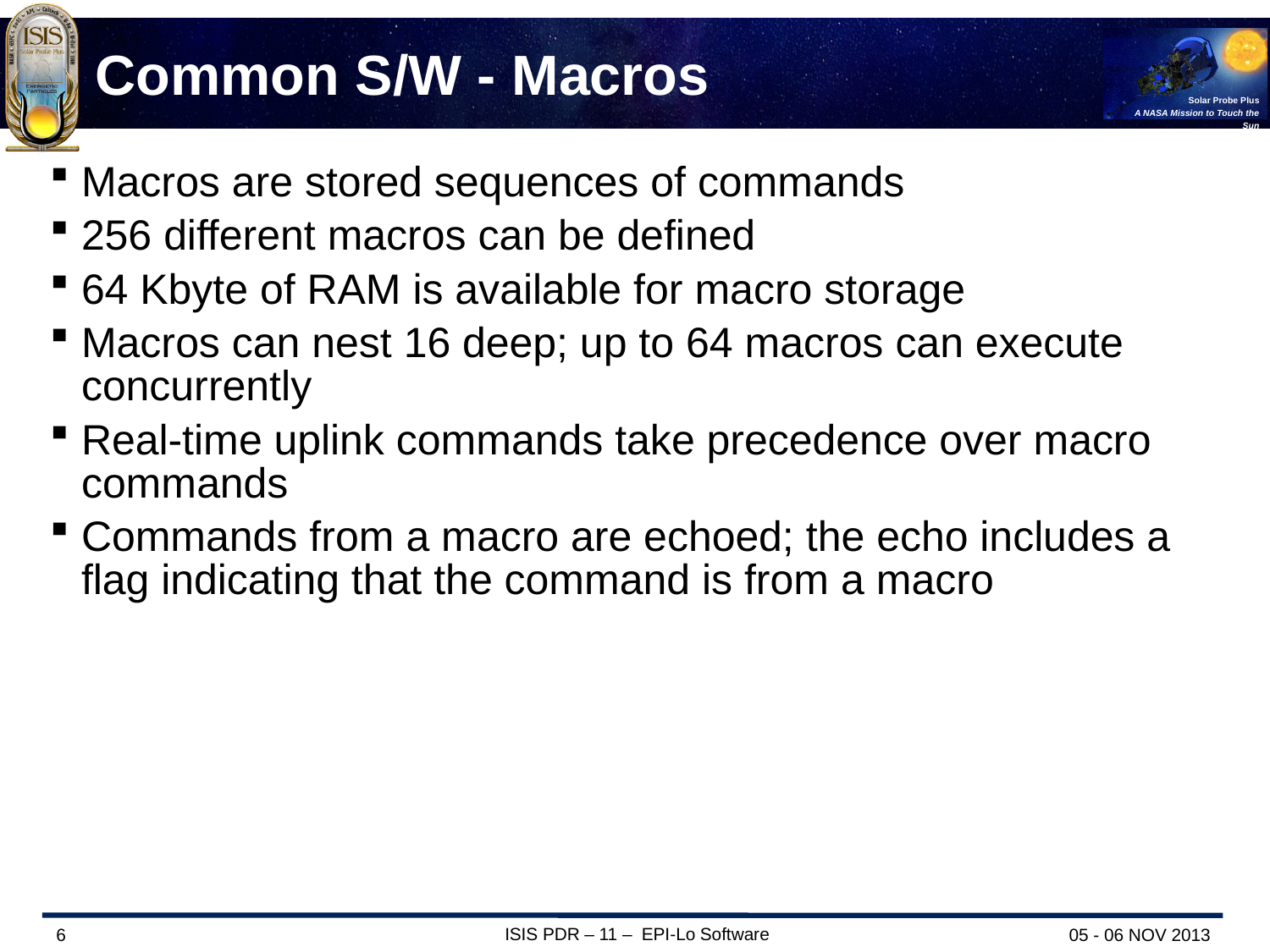

Macros are stored sequences of commands
256 different macros can be defined
64 Kbyte of RAM is available for macro storage
Macros can nest 16 deep; up to 64 macros can execute concurrently
Real-time uplink commands take precedence over macro commands
Commands from a macro are echoed; the echo includes a flag indicating that the command is from a macro
# Common S/W - Macros